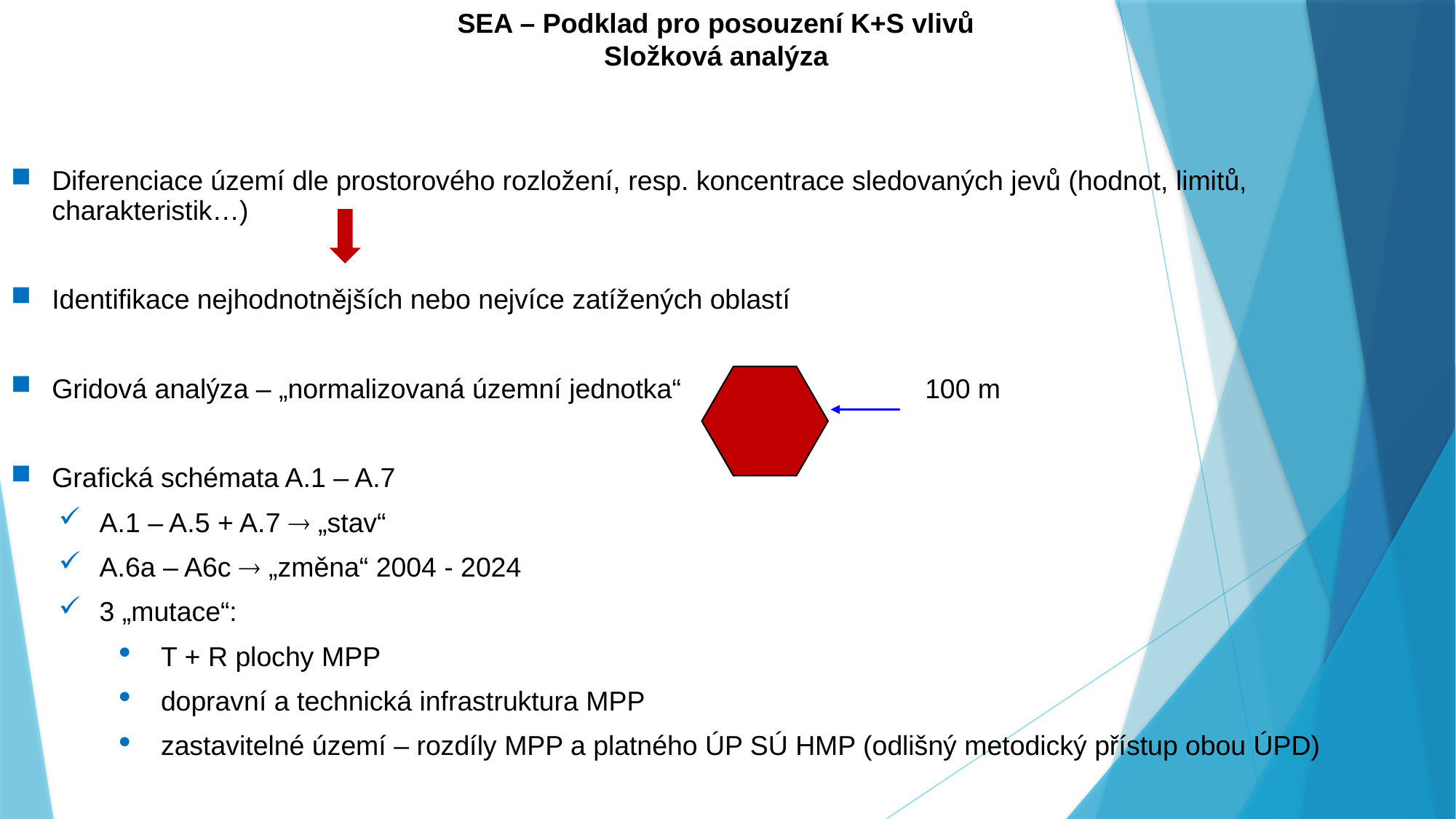

# SEA – Podklad pro posouzení K+S vlivů Složková analýza
Diferenciace území dle prostorového rozložení, resp. koncentrace sledovaných jevů (hodnot, limitů, charakteristik…)

Identifikace nejhodnotnějších nebo nejvíce zatížených oblastí

Gridová analýza – „normalizovaná územní jednotka“ 			100 m

Grafická schémata A.1 – A.7
A.1 – A.5 + A.7 → „stav“
A.6a – A6c → „změna“ 2004 - 2024
3 „mutace“:
T + R plochy MPP
dopravní a technická infrastruktura MPP
zastavitelné území – rozdíly MPP a platného ÚP SÚ HMP (odlišný metodický přístup obou ÚPD)